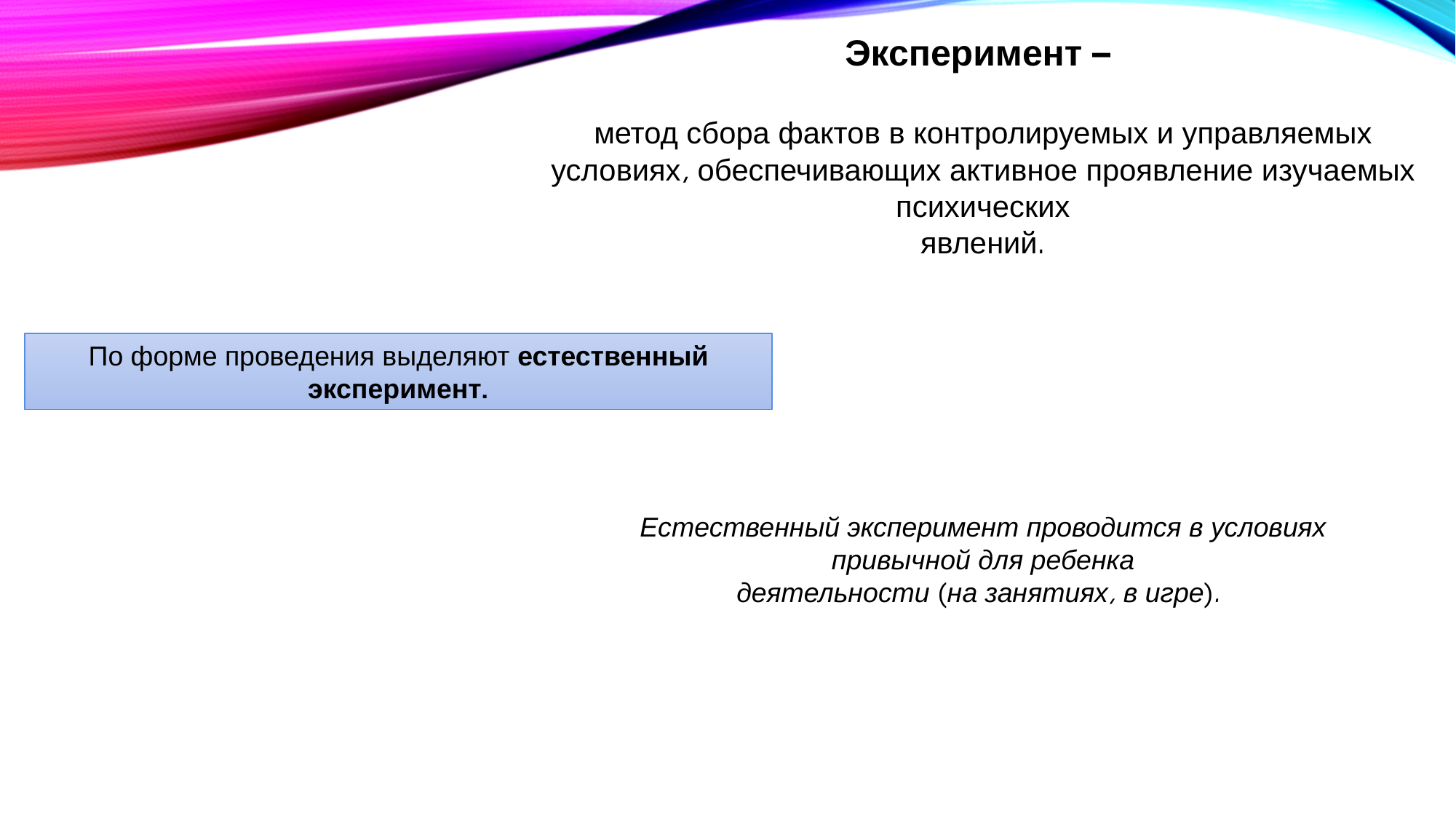

Эксперимент –
метод сбора фактов в контролируемых и управляемых
условиях, обеспечивающих активное проявление изучаемых психических
явлений.
По форме проведения выделяют естественный эксперимент.
Естественный эксперимент проводится в условиях привычной для ребенка
деятельности (на занятиях, в игре).